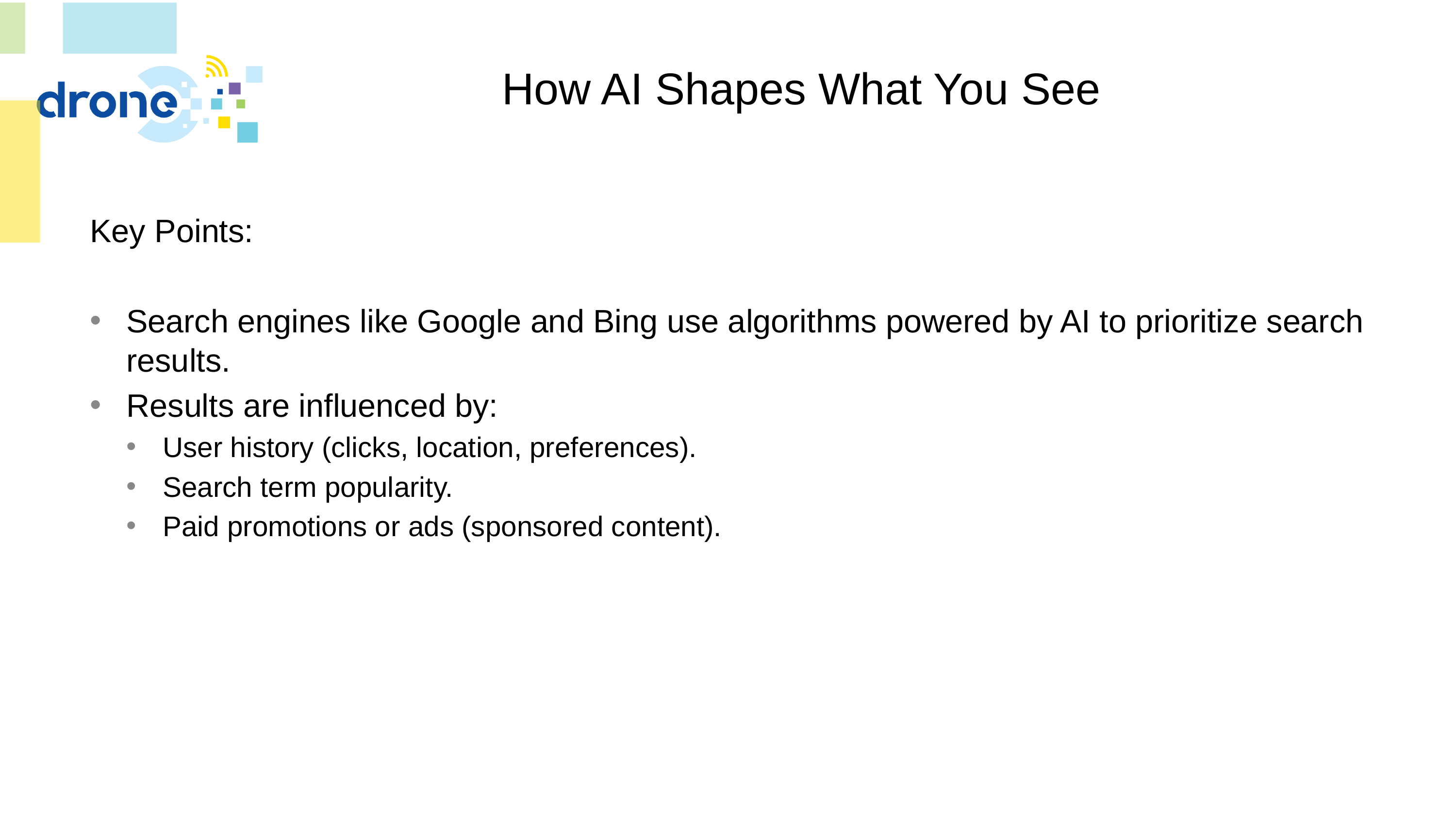

# How AI Shapes What You See

Key Points:

Search engines like Google and Bing use algorithms powered by AI to prioritize search results.
Results are influenced by:
User history (clicks, location, preferences).
Search term popularity.
Paid promotions or ads (sponsored content).